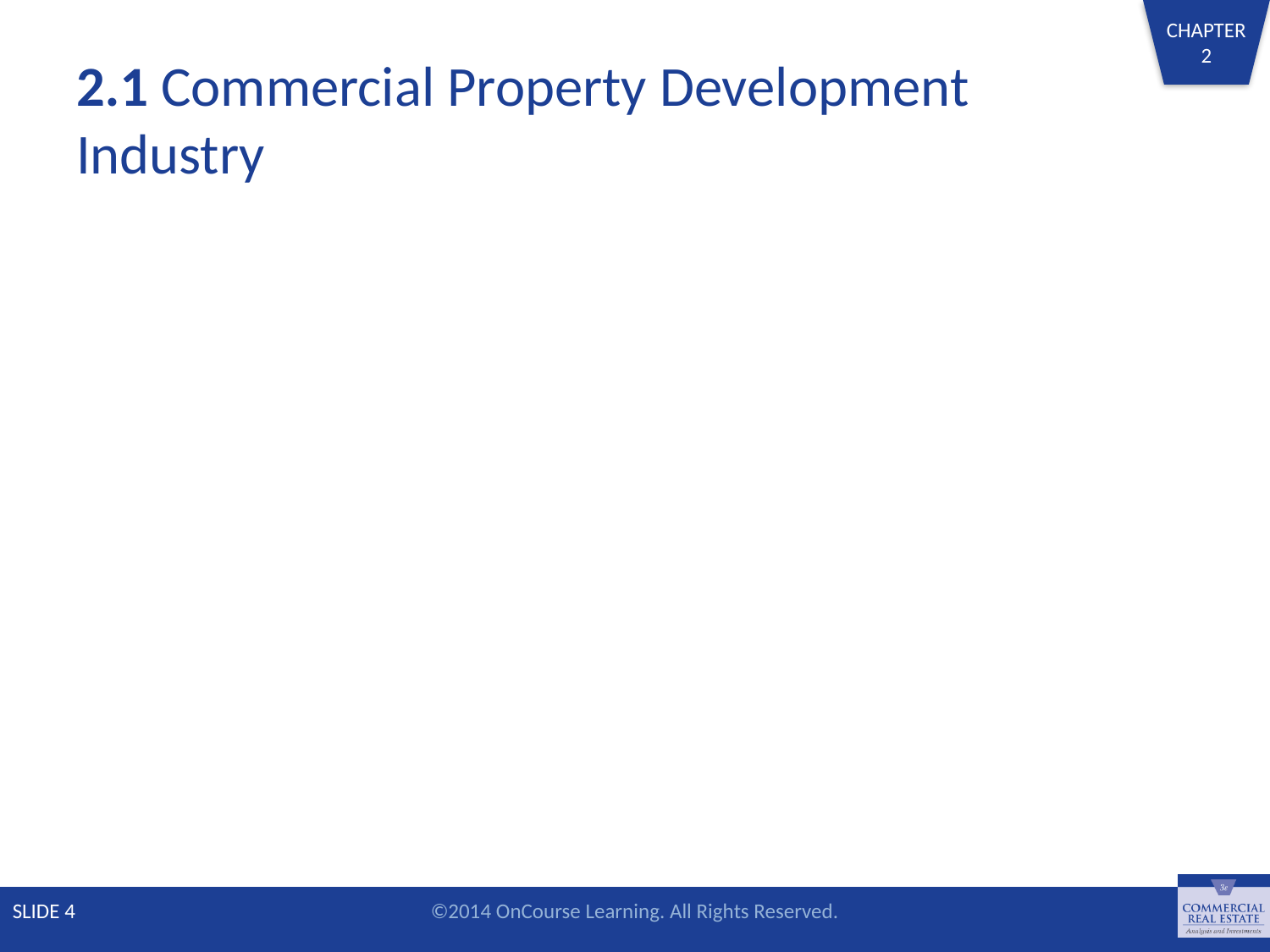

# 2.1 Commercial Property Development Industry

SLIDE 4